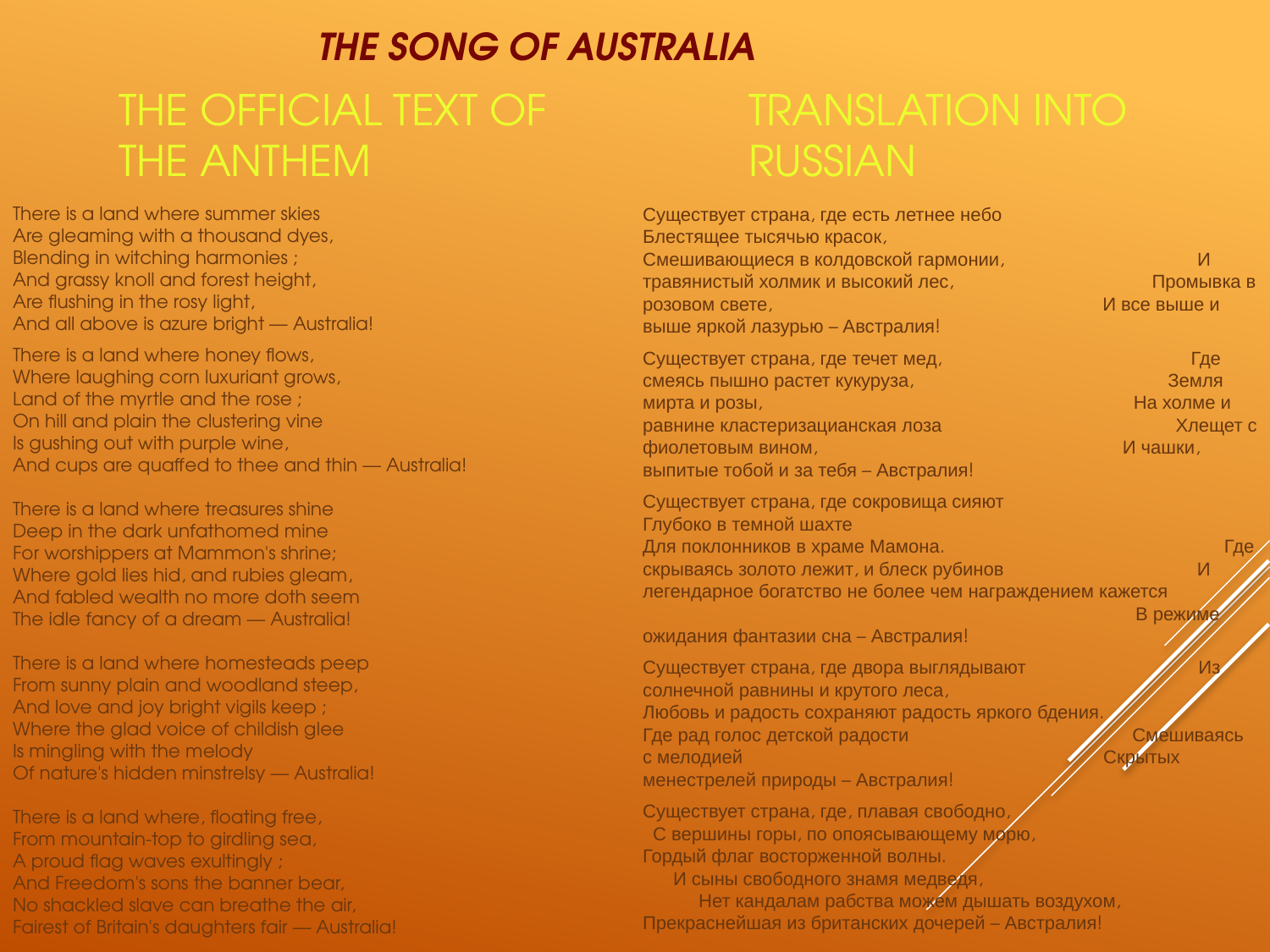

# THE SONG OF AUSTRALIA
The official text of the anthem

Translation into Russian

There is a land where summer skies 
Are gleaming with a thousand dyes, 
Blending in witching harmonies ; 
And grassy knoll and forest height, 
Are flushing in the rosy light, 
And all above is azure bright — Australia!
There is a land where honey flows, 
Where laughing corn luxuriant grows, 
Land of the myrtle and the rose ; 
On hill and plain the clustering vine
Is gushing out with purple wine, 
And cups are quaffed to thee and thin — Australia! 
There is a land where treasures shine
Deep in the dark unfathomed mine
For worshippers at Mammon's shrine; 
Where gold lies hid, and rubies gleam, 
And fabled wealth no more doth seem
The idle fancy of a dream — Australia! 
There is a land where homesteads peep
From sunny plain and woodland steep, 
And love and joy bright vigils keep ; 
Where the glad voice of childish glee
Is mingling with the melody
Of nature's hidden minstrelsy — Australia! 
There is a land where, floating free, 
From mountain-top to girdling sea, 
A proud flag waves exultingly ; 
And Freedom's sons the banner bear, 
No shackled slave can breathe the air, 
Fairest of Britain's daughters fair — Australia!

Существует страна, где есть летнее небо                                  Блестящее тысячью красок,                                             Смешивающиеся в колдовской гармонии,                                      И травянистый холмик и высокий лес,                                       Промывка в розовом свете,                                                                 И все выше и выше яркой лазурью – Австралия!
Существует страна, где течет мед,                                                 Где смеясь пышно растет кукуруза,                                                  Земля мирта и розы,                                                                         На холме и равнине кластеризацианская лоза                                              Хлещет с фиолетовым вином,                                                            И чашки, выпитые тобой и за тебя – Австралия!
Существует страна, где сокровища сияют                                      Глубоко в темной шахте                                                                                Для поклонников в храме Мамона.                                                       Где скрываясь золото лежит, и блеск рубинов                                      И легендарное богатство не более чем награждением кажется                                                                                                                   В режиме ожидания фантазии сна – Австралия!
Существует страна, где двора выглядывают                                  Из солнечной равнины и крутого леса,                                                   Любовь и радость сохраняют радость яркого бдения.                          Где рад голос детской радости                                            Смешиваясь с мелодией                                                                       Скрытых менестрелей природы – Австралия!
Существует страна, где, плавая свободно,                                                   С вершины горы, по опоясывающему морю,                                     Гордый флаг восторженной волны.                                                                    И сыны свободного знамя медведя,                                                                 Нет кандалам рабства можем дышать воздухом, Прекраснейшая из британских дочерей – Австралия!